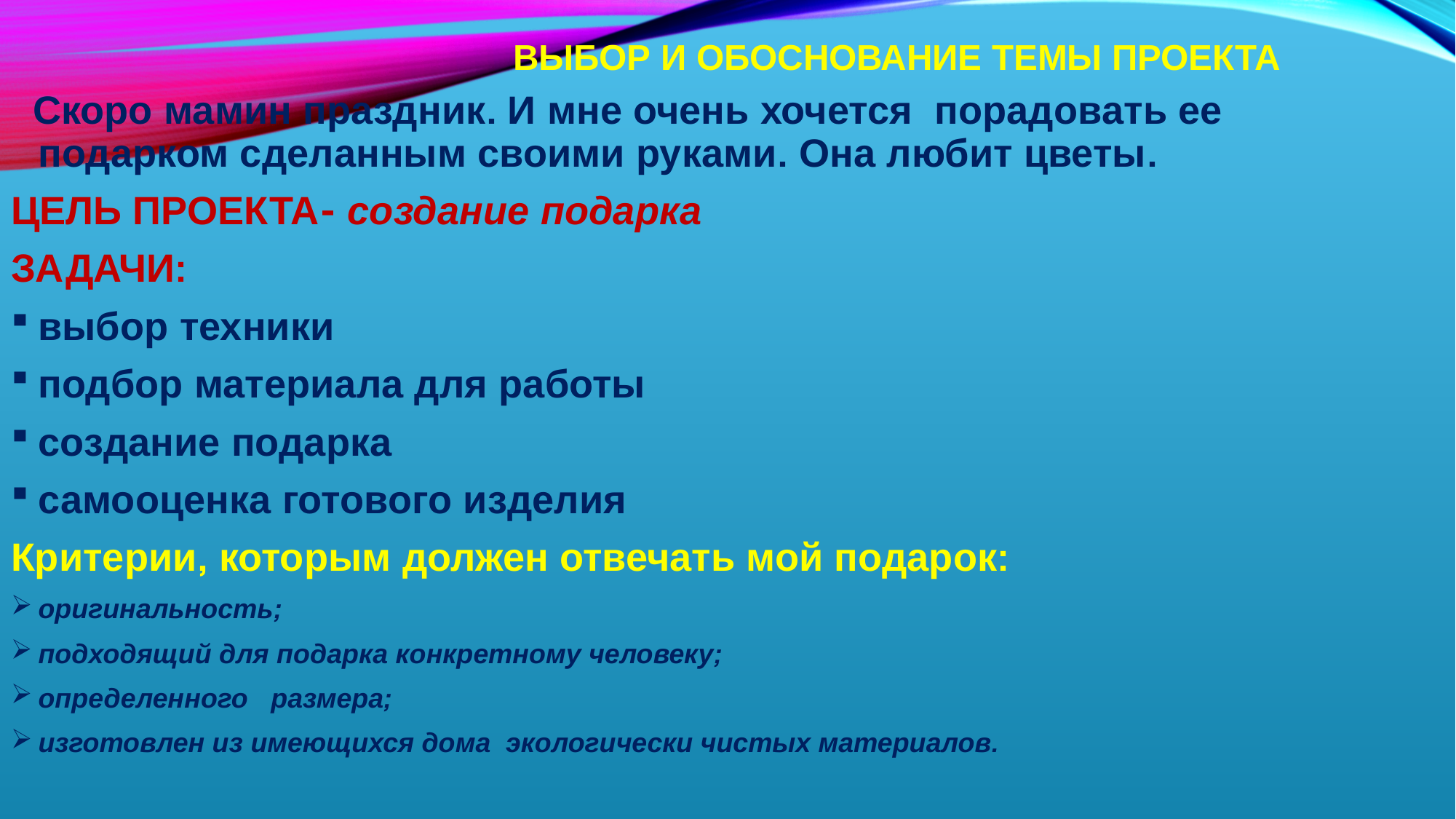

Выбор и обоснование темы проекта
  Скоро мамин праздник. И мне очень хочется  порадовать ее подарком сделанным своими руками. Она любит цветы.
ЦЕЛЬ ПРОЕКТА- создание подарка
ЗАДАЧИ:
выбор техники
подбор материала для работы
создание подарка
самооценка готового изделия
Критерии, которым должен отвечать мой подарок:
оригинальность;
подходящий для подарка конкретному человеку;
определенного   размера;
изготовлен из имеющихся дома  экологически чистых материалов.